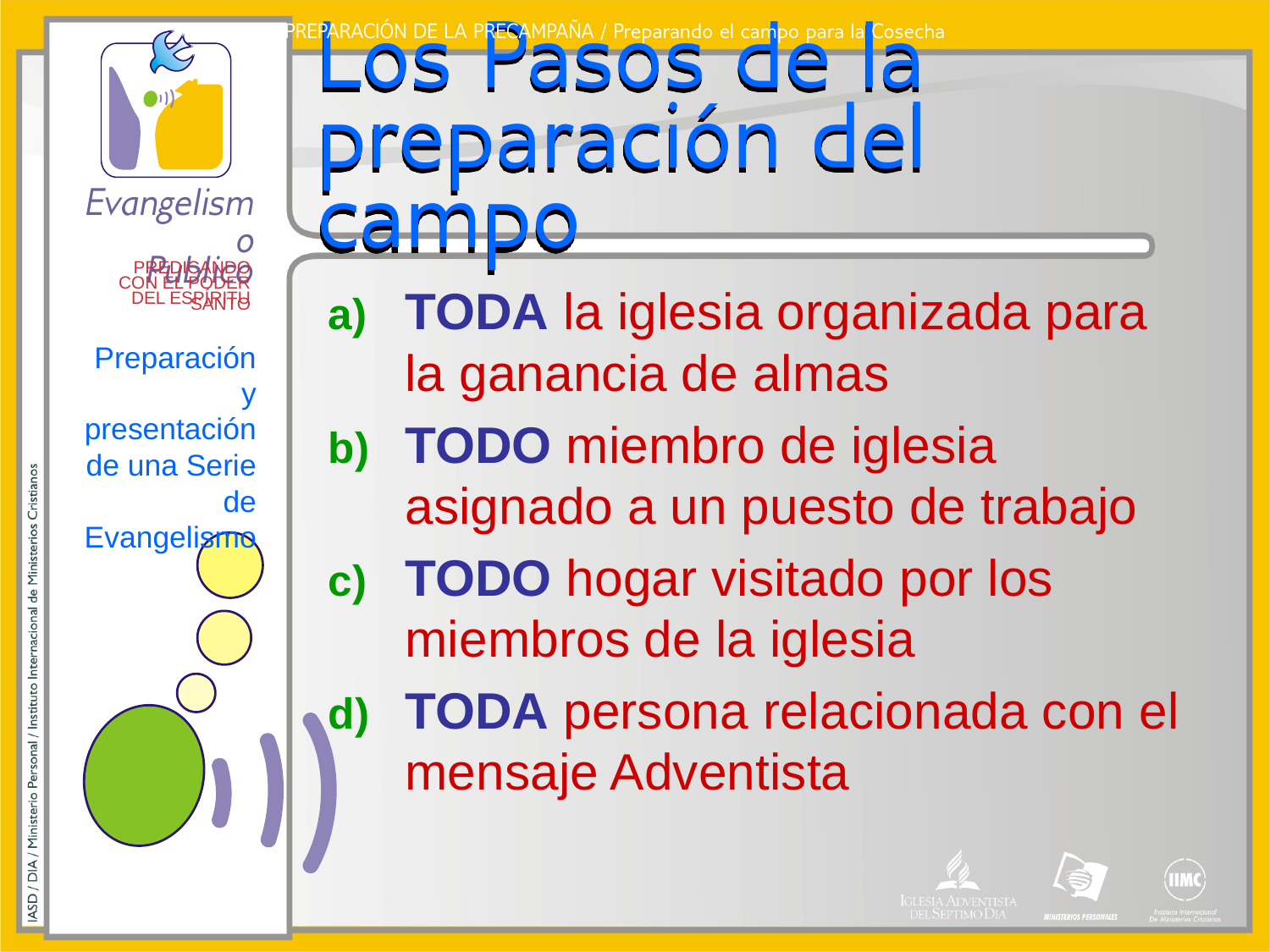

PREPARACIÓN DE LA PRECAMPAÑA / Preparando el campo para la Cosecha
# Los Pasos de la preparación del campo
TODA la iglesia organizada para la ganancia de almas
TODO miembro de iglesia asignado a un puesto de trabajo
TODO hogar visitado por los miembros de la iglesia
TODA persona relacionada con el mensaje Adventista